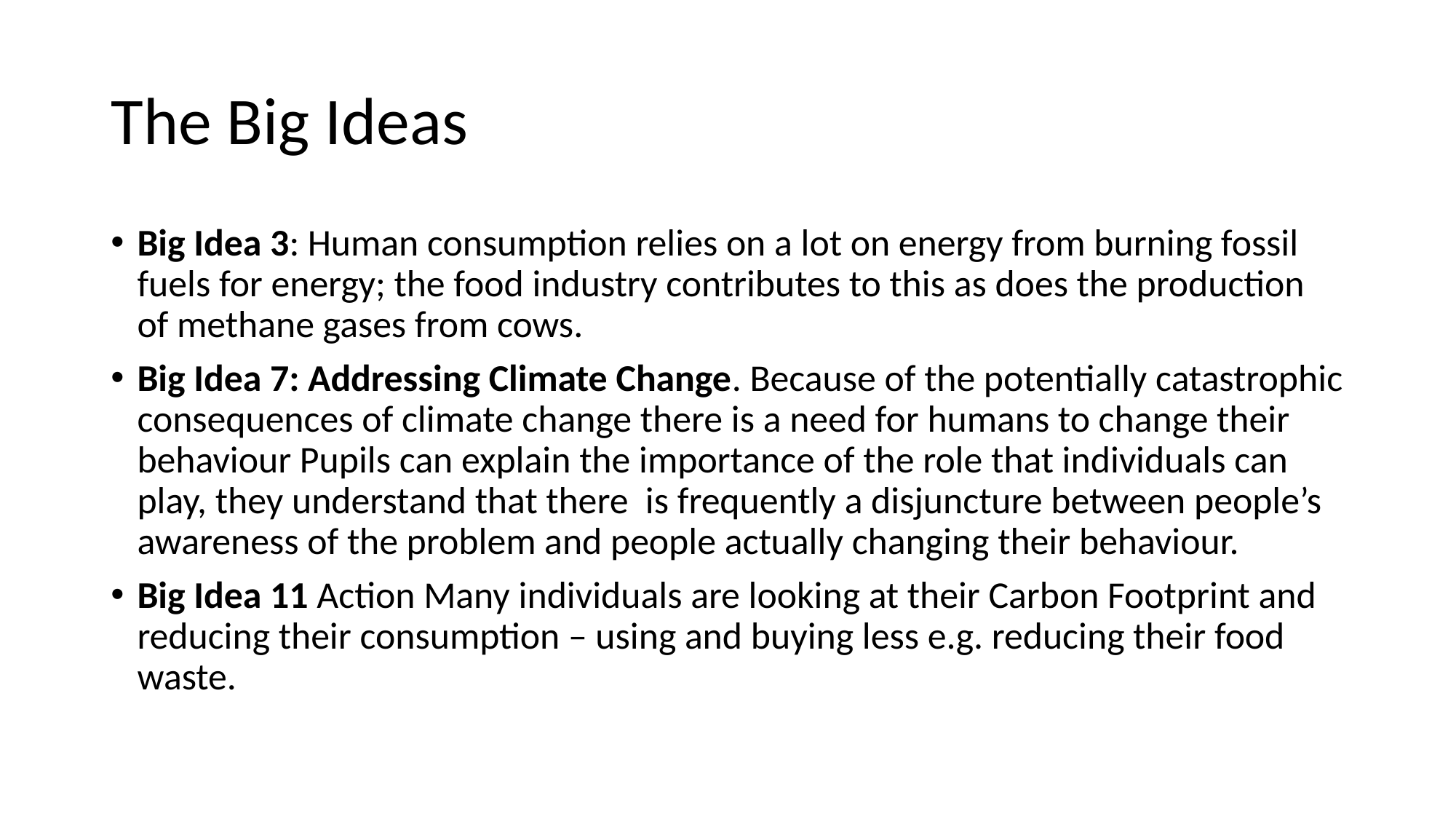

# The Big Ideas
Big Idea 3: Human consumption relies on a lot on energy from burning fossil fuels for energy; the food industry contributes to this as does the production of methane gases from cows.
Big Idea 7: Addressing Climate Change. Because of the potentially catastrophic consequences of climate change there is a need for humans to change their behaviour Pupils can explain the importance of the role that individuals can play, they understand that there  is frequently a disjuncture between people’s awareness of the problem and people actually changing their behaviour.
Big Idea 11 Action Many individuals are looking at their Carbon Footprint and reducing their consumption – using and buying less e.g. reducing their food waste.